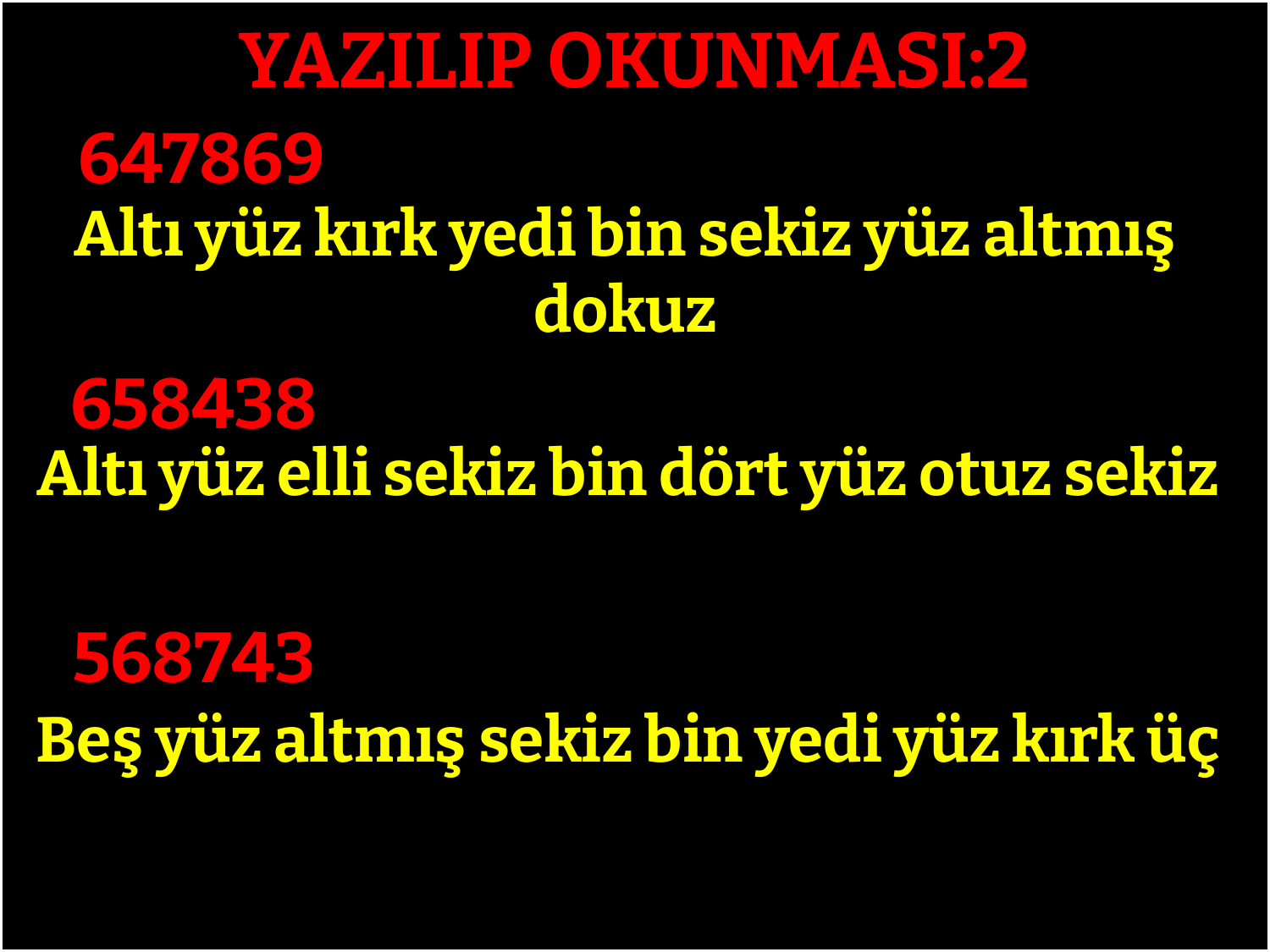

YAZILIP OKUNMASI:2
647869
Altı yüz kırk yedi bin sekiz yüz altmış dokuz
#
658438
Altı yüz elli sekiz bin dört yüz otuz sekiz
568743
Beş yüz altmış sekiz bin yedi yüz kırk üç